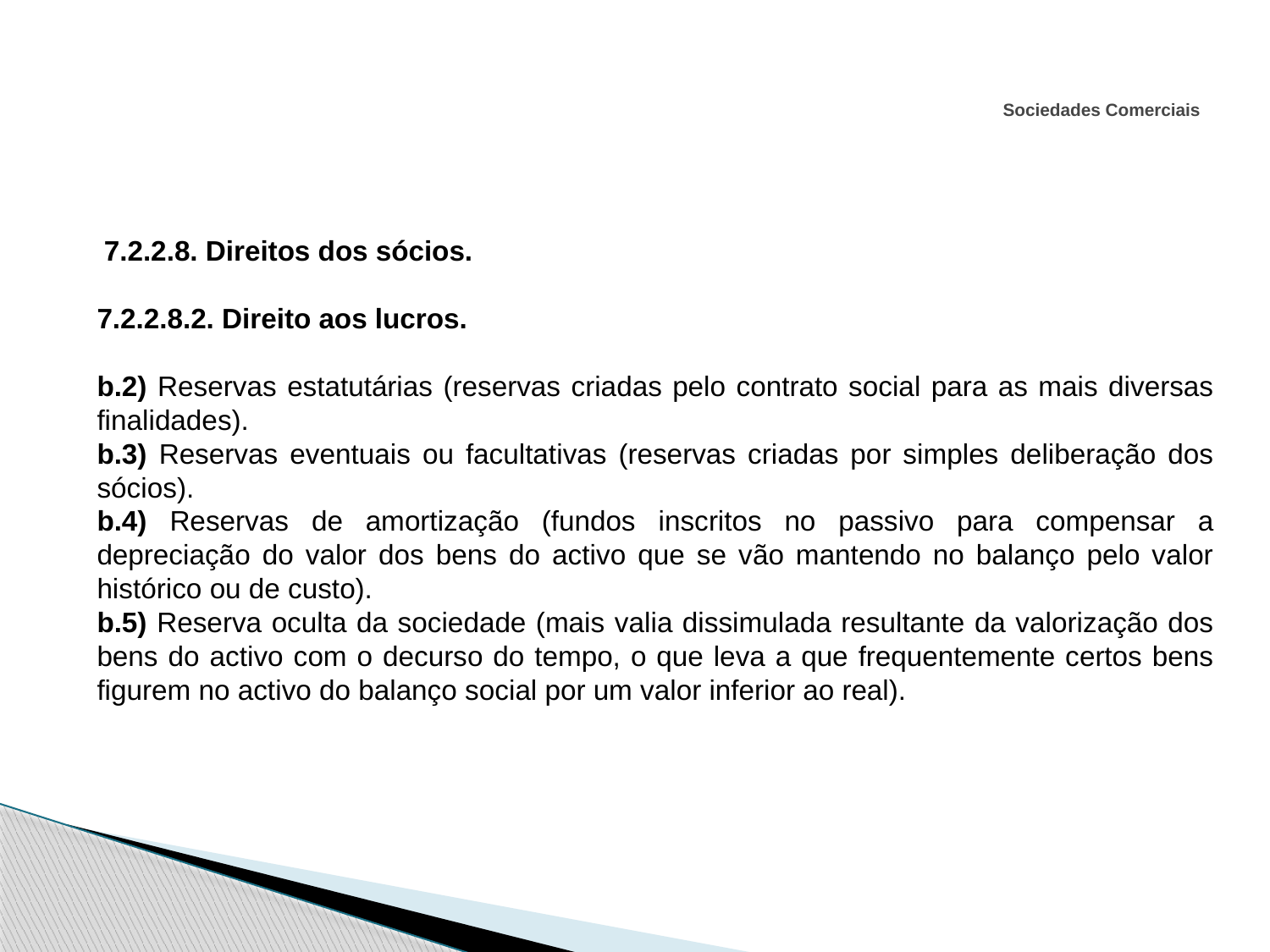

# Sociedades Comerciais
 7.2.2.8. Direitos dos sócios.

7.2.2.8.2. Direito aos lucros.

b.2) Reservas estatutárias (reservas criadas pelo contrato social para as mais diversas finalidades).
b.3) Reservas eventuais ou facultativas (reservas criadas por simples deliberação dos sócios).
b.4) Reservas de amortização (fundos inscritos no passivo para compensar a depreciação do valor dos bens do activo que se vão mantendo no balanço pelo valor histórico ou de custo).
b.5) Reserva oculta da sociedade (mais valia dissimulada resultante da valorização dos bens do activo com o decurso do tempo, o que leva a que frequentemente certos bens figurem no activo do balanço social por um valor inferior ao real).